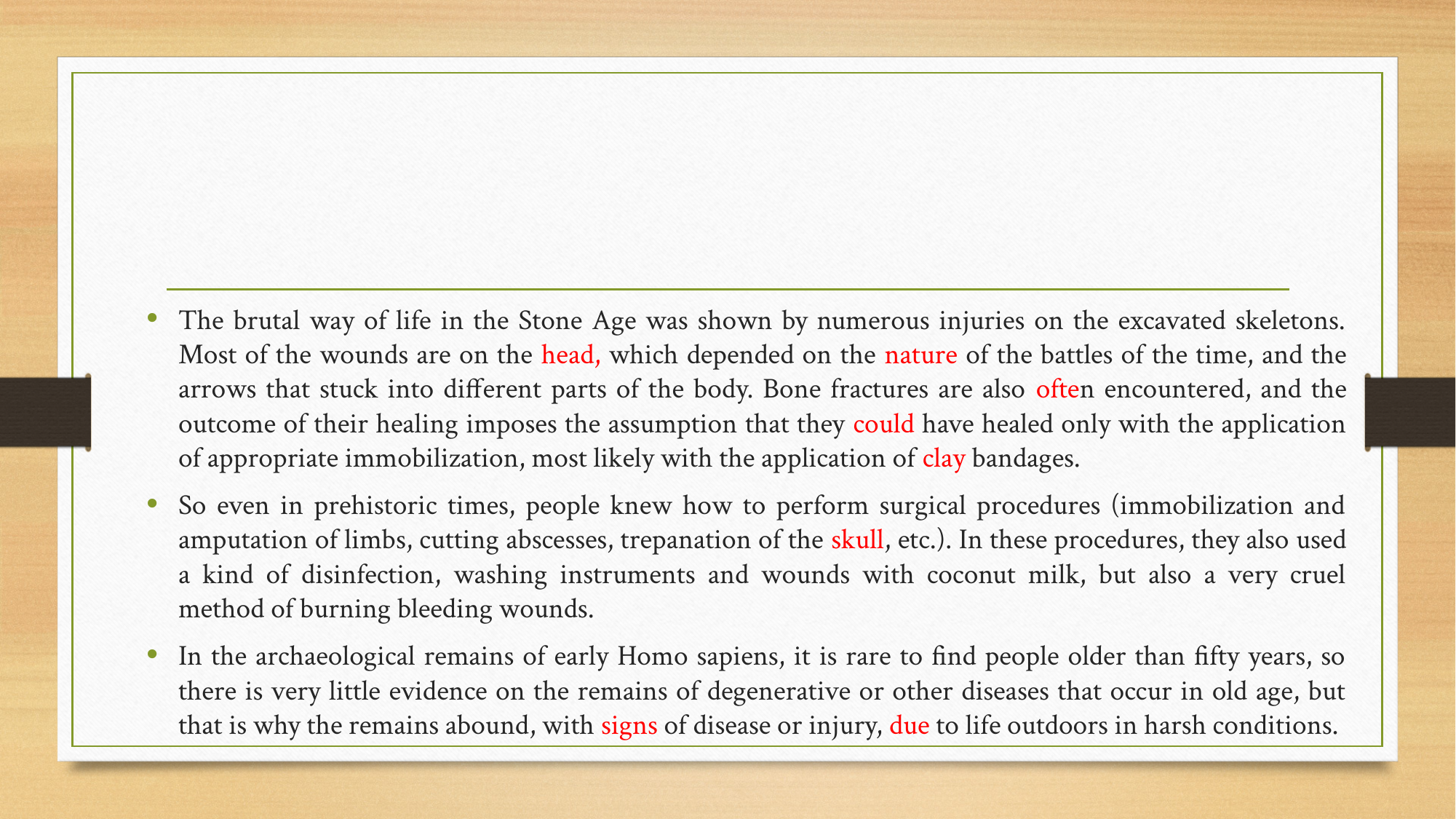

The brutal way of life in the Stone Age was shown by numerous injuries on the excavated skeletons. Most of the wounds are on the head, which depended on the nature of the battles of the time, and the arrows that stuck into different parts of the body. Bone fractures are also often encountered, and the outcome of their healing imposes the assumption that they could have healed only with the application of appropriate immobilization, most likely with the application of clay bandages.
So even in prehistoric times, people knew how to perform surgical procedures (immobilization and amputation of limbs, cutting abscesses, trepanation of the skull, etc.). In these procedures, they also used a kind of disinfection, washing instruments and wounds with coconut milk, but also a very cruel method of burning bleeding wounds.
In the archaeological remains of early Homo sapiens, it is rare to find people older than fifty years, so there is very little evidence on the remains of degenerative or other diseases that occur in old age, but that is why the remains abound, with signs of disease or injury, due to life outdoors in harsh conditions.